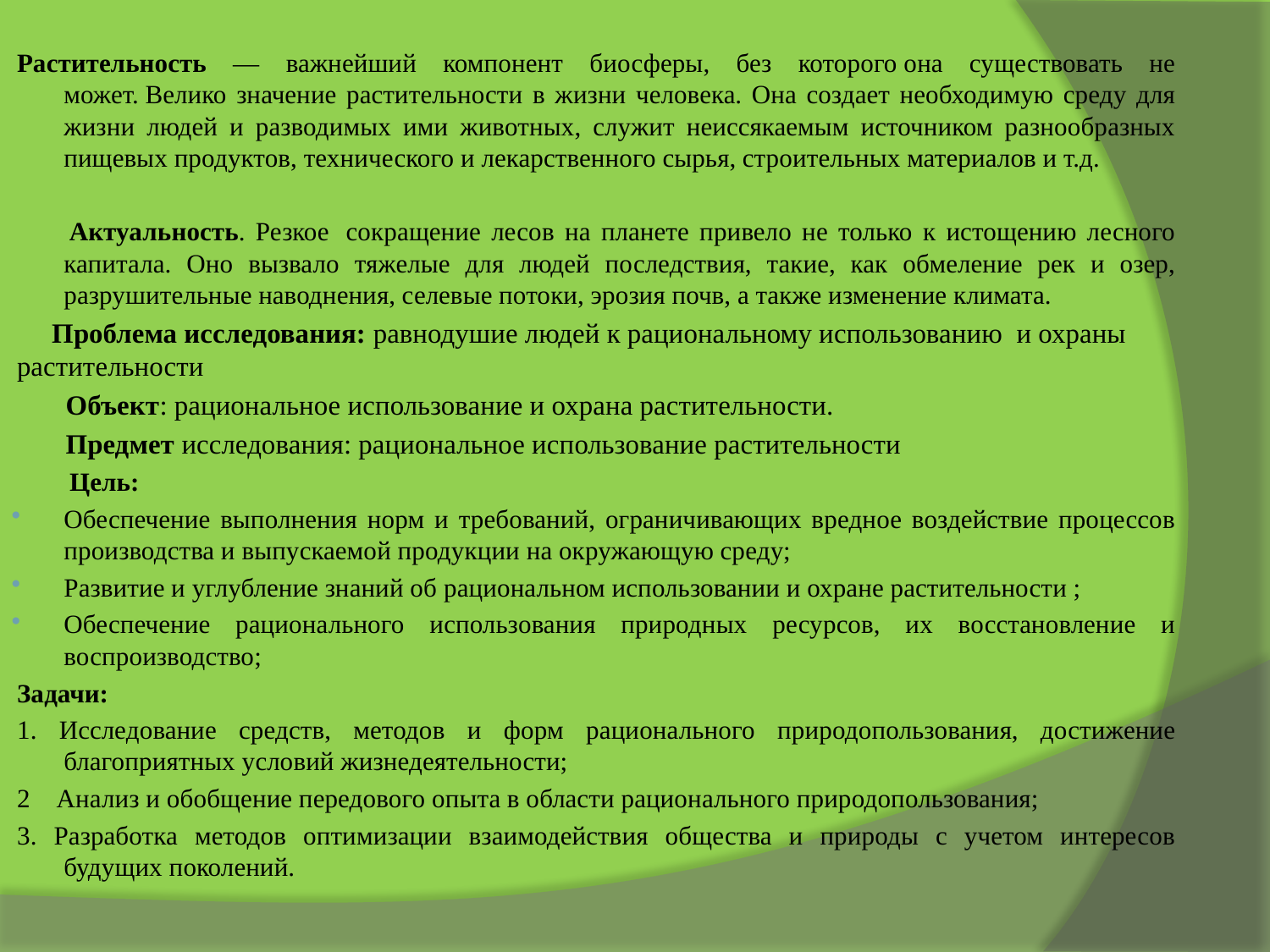

Растительность — важнейший компонент биосферы, без которого она существовать не может. Велико значение растительности в жизни человека. Она создает необходимую среду для жизни людей и разводимых ими животных, служит неиссякаемым источником разнообразных пищевых продуктов, технического и лекарственного сырья, строительных материалов и т.д.

     Актуальность. Резкое  сокращение лесов на планете привело не только к истощению лесного капитала. Оно вызвало тяжелые для людей последствия, такие, как обмеление рек и озер, разрушительные наводнения, селевые потоки, эрозия почв, а также изменение климата.
     Проблема исследования: равнодушие людей к рациональному использованию  и охраны растительности
       Объект: рациональное использование и охрана растительности.
       Предмет исследования: рациональное использование растительности
        Цель:
Обеспечение выполнения норм и требований, ограничивающих вредное воздействие процессов производства и выпускаемой продукции на окружающую среду;
Развитие и углубление знаний об рациональном использовании и охране растительности ;
Обеспечение рационального использования природных ресурсов, их восстановление и воспроизводство;
Задачи:
1. Исследование средств, методов и форм рационального природопользования, достижение благоприятных условий жизнедеятельности;
2    Анализ и обобщение передового опыта в области рационального природопользования;
3. Разработка методов оптимизации взаимодействия общества и природы с учетом интересов будущих поколений.